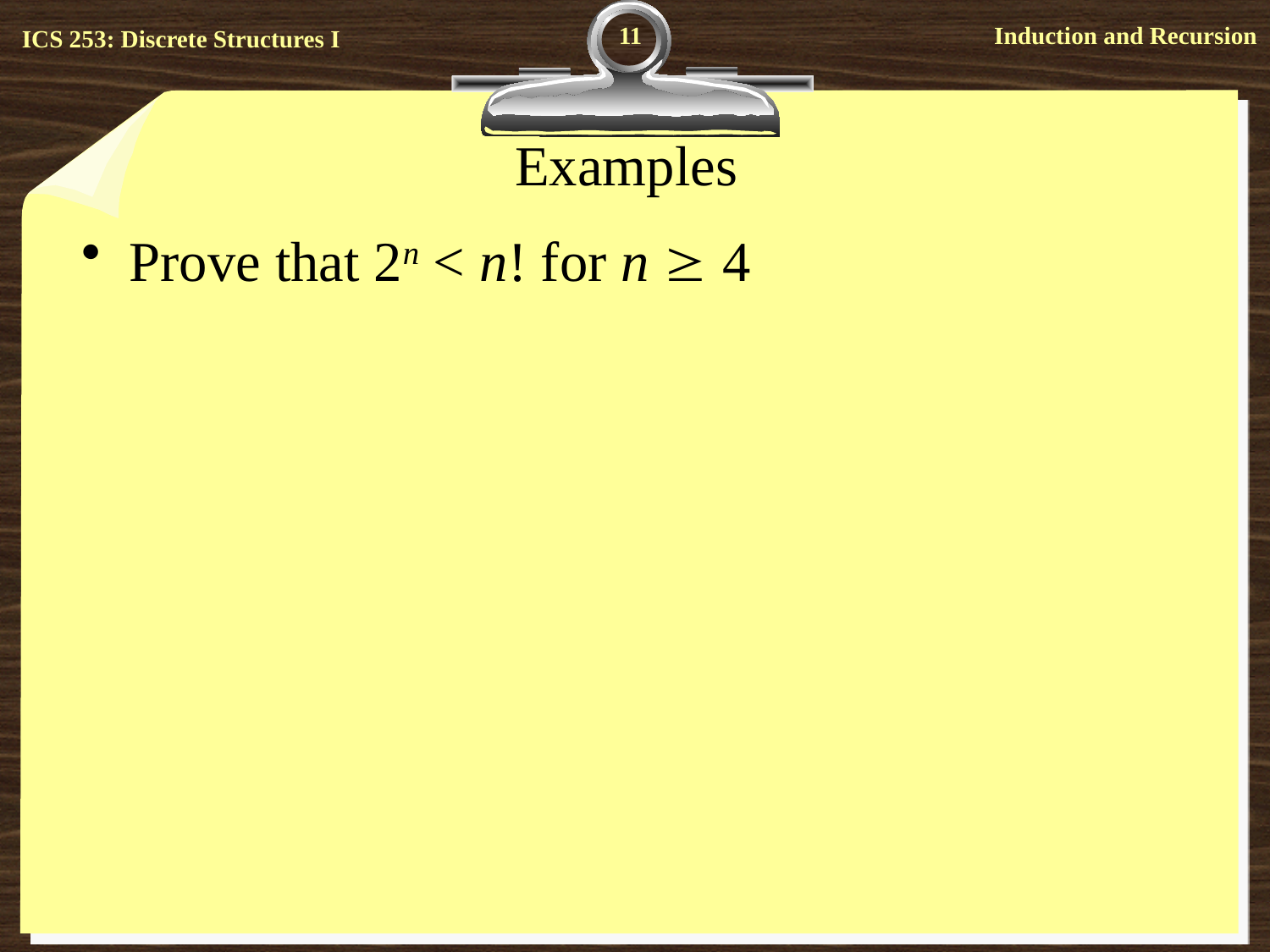

11
# Examples
Prove that 2n < n! for n ≥ 4